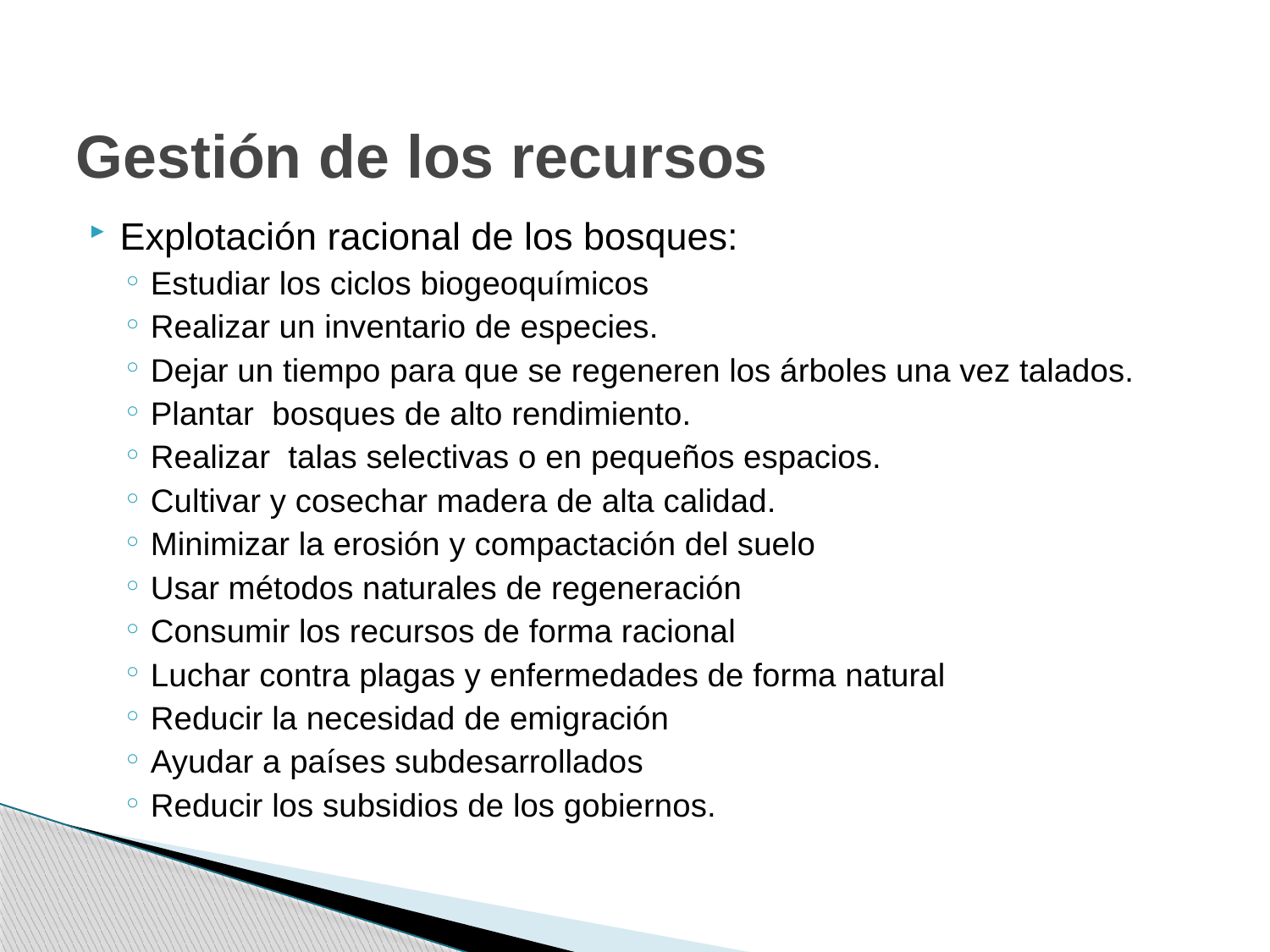

# Gestión de los recursos
Explotación racional de los bosques:
Estudiar los ciclos biogeoquímicos
Realizar un inventario de especies.
Dejar un tiempo para que se regeneren los árboles una vez talados.
Plantar  bosques de alto rendimiento.
Realizar  talas selectivas o en pequeños espacios.
Cultivar y cosechar madera de alta calidad.
Minimizar la erosión y compactación del suelo
Usar métodos naturales de regeneración
Consumir los recursos de forma racional
Luchar contra plagas y enfermedades de forma natural
Reducir la necesidad de emigración
Ayudar a países subdesarrollados
Reducir los subsidios de los gobiernos.